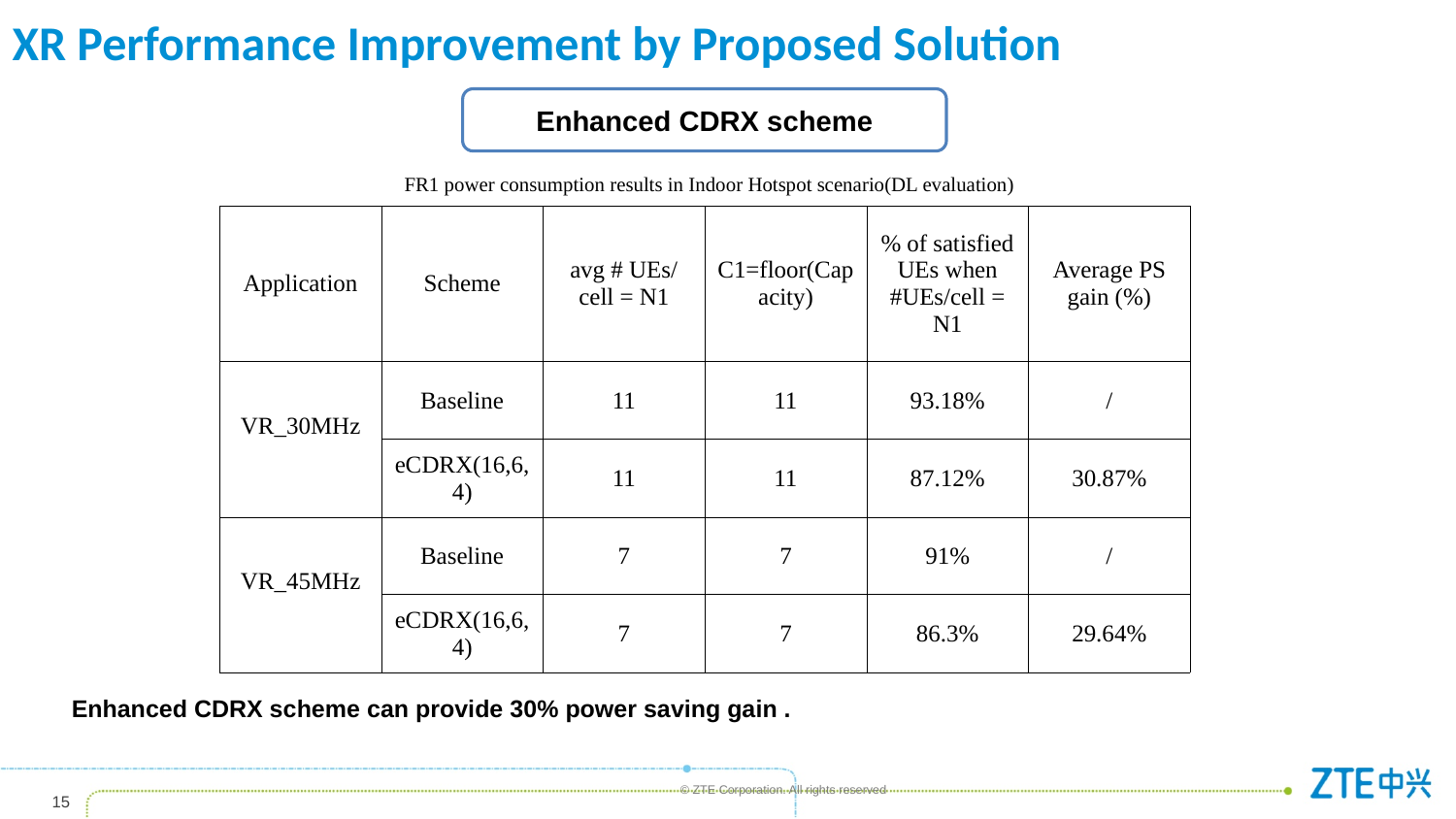

XR Performance Improvement by Proposed Solution
Enhanced CDRX scheme
 FR1 power consumption results in Indoor Hotspot scenario(DL evaluation)
| Application | Scheme | avg # UEs/ cell = N1 | C1=floor(Capacity) | % of satisfied UEs when #UEs/cell = N1 | Average PS gain (%) |
| --- | --- | --- | --- | --- | --- |
| VR\_30MHz | Baseline | 11 | 11 | 93.18% | / |
|  | eCDRX(16,6,4) | 11 | 11 | 87.12% | 30.87% |
| VR\_45MHz | Baseline | 7 | 7 | 91% | / |
|  | eCDRX(16,6,4) | 7 | 7 | 86.3% | 29.64% |
Enhanced CDRX scheme can provide 30% power saving gain .